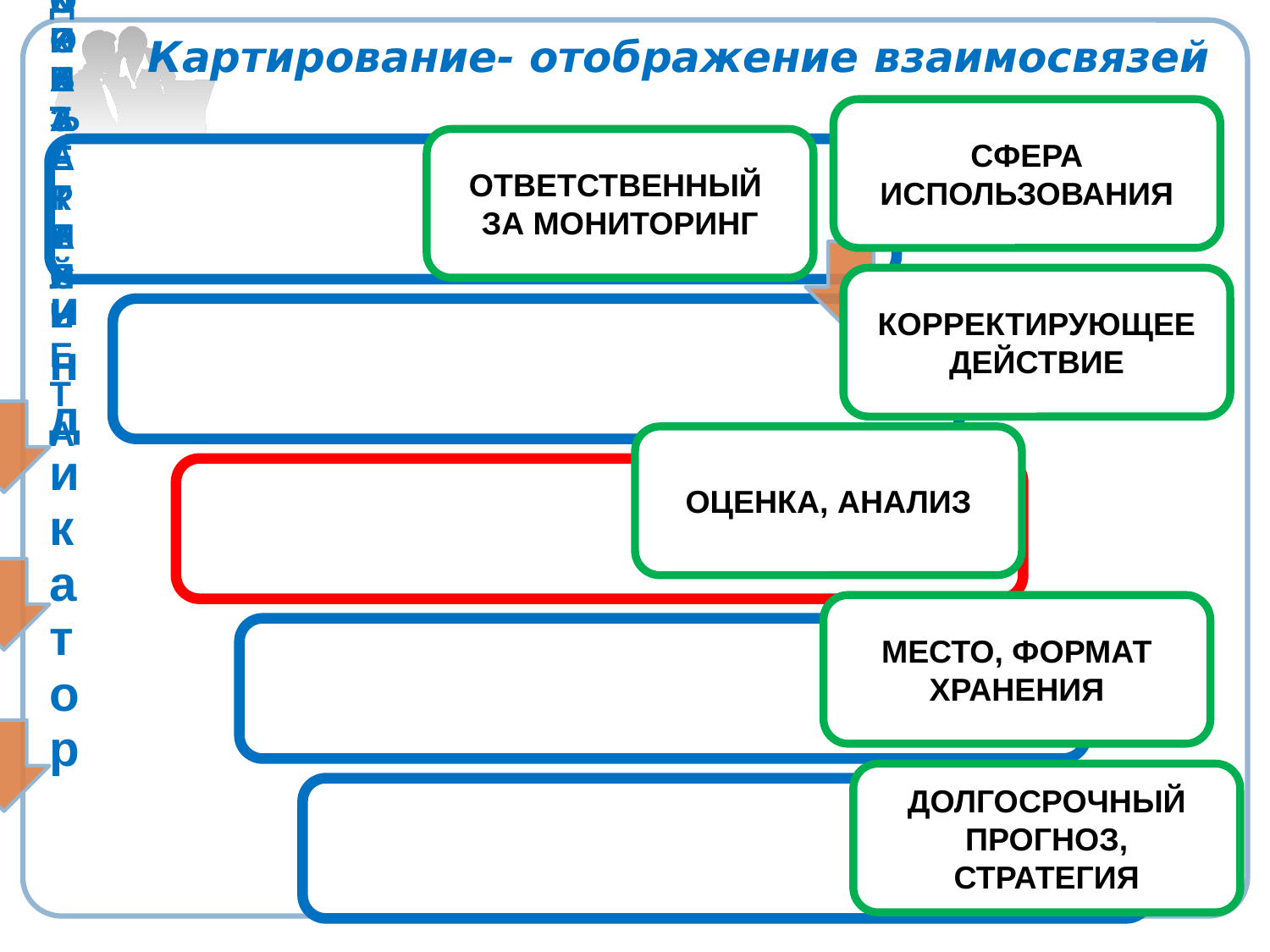

Картирование- отображение взаимосвязей
СФЕРА ИСПОЛЬЗОВАНИЯ
ОТВЕТСТВЕННЫЙ
ЗА МОНИТОРИНГ

КОРРЕКТИРУЮЩЕЕ ДЕЙСТВИЕ
ОЦЕНКА, АНАЛИЗ
МЕСТО, ФОРМАТ ХРАНЕНИЯ
ДОЛГОСРОЧНЫЙ ПРОГНОЗ, СТРАТЕГИЯ